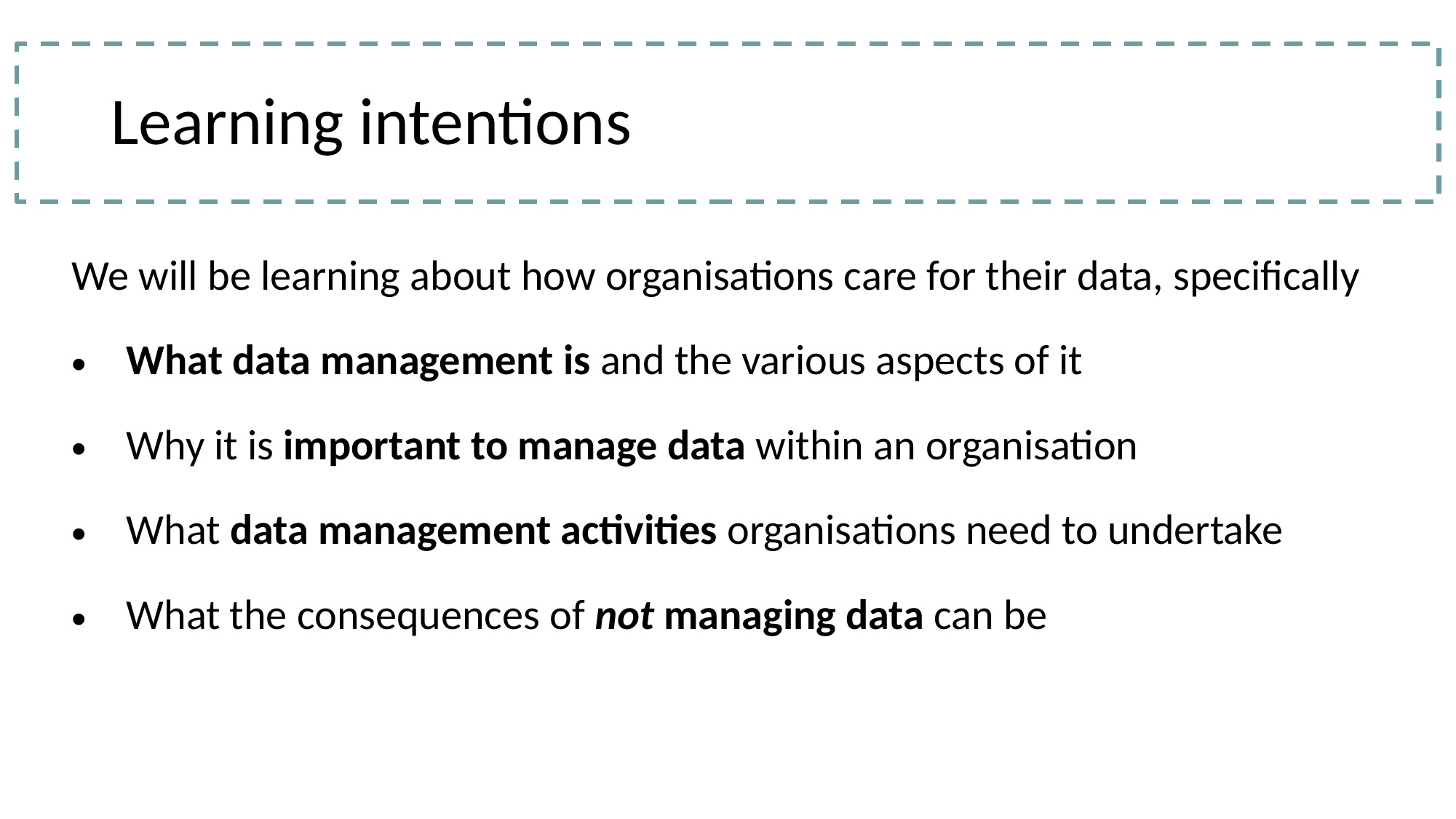

# Learning intentions
| We will be learning about how organisations care for their data, specifically What data management is and the various aspects of it Why it is important to manage data within an organisation What data management activities organisations need to undertake What the consequences of not managing data can be |
| --- |